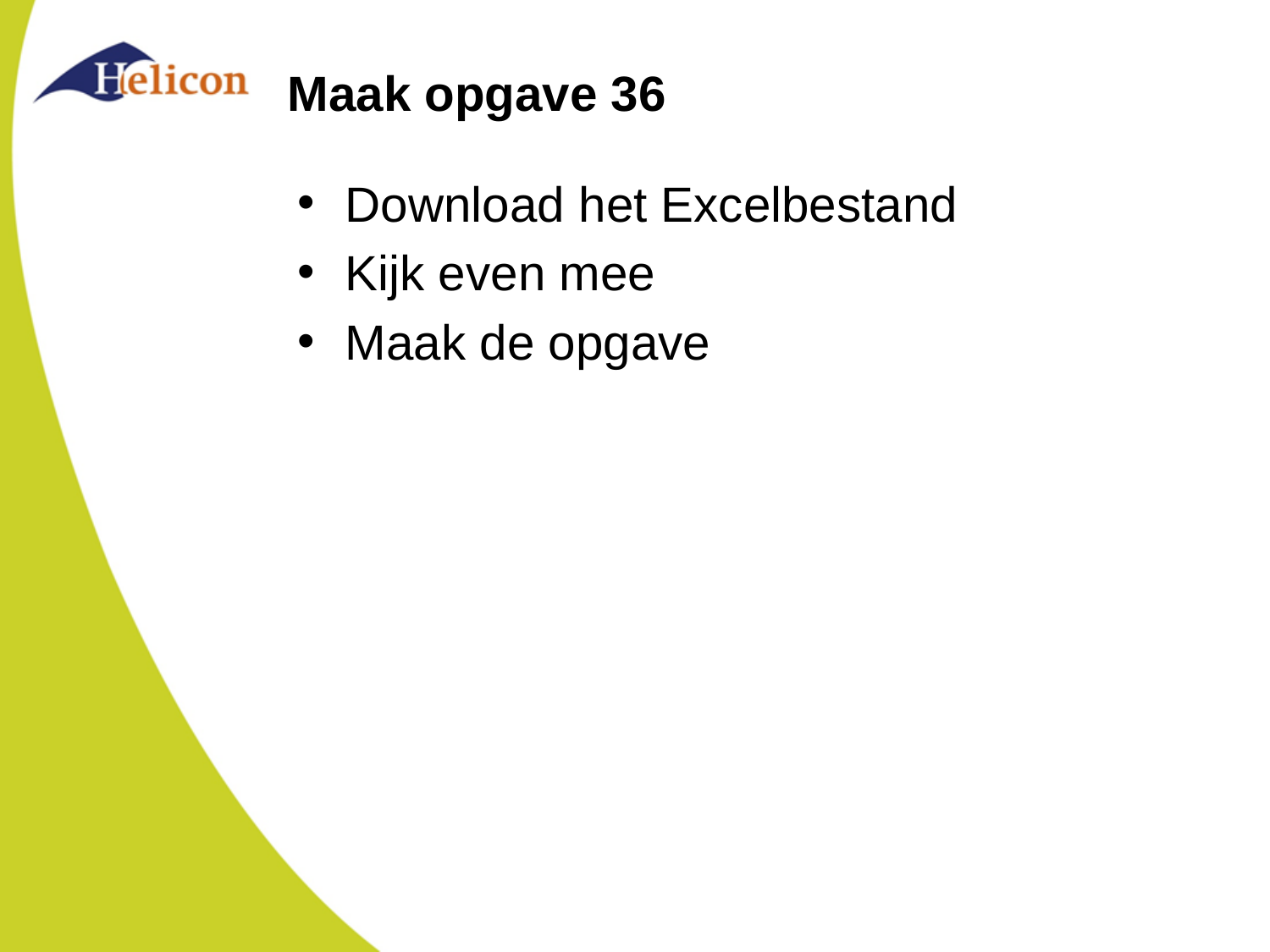

# Maak opgave 36
Download het Excelbestand
Kijk even mee
Maak de opgave